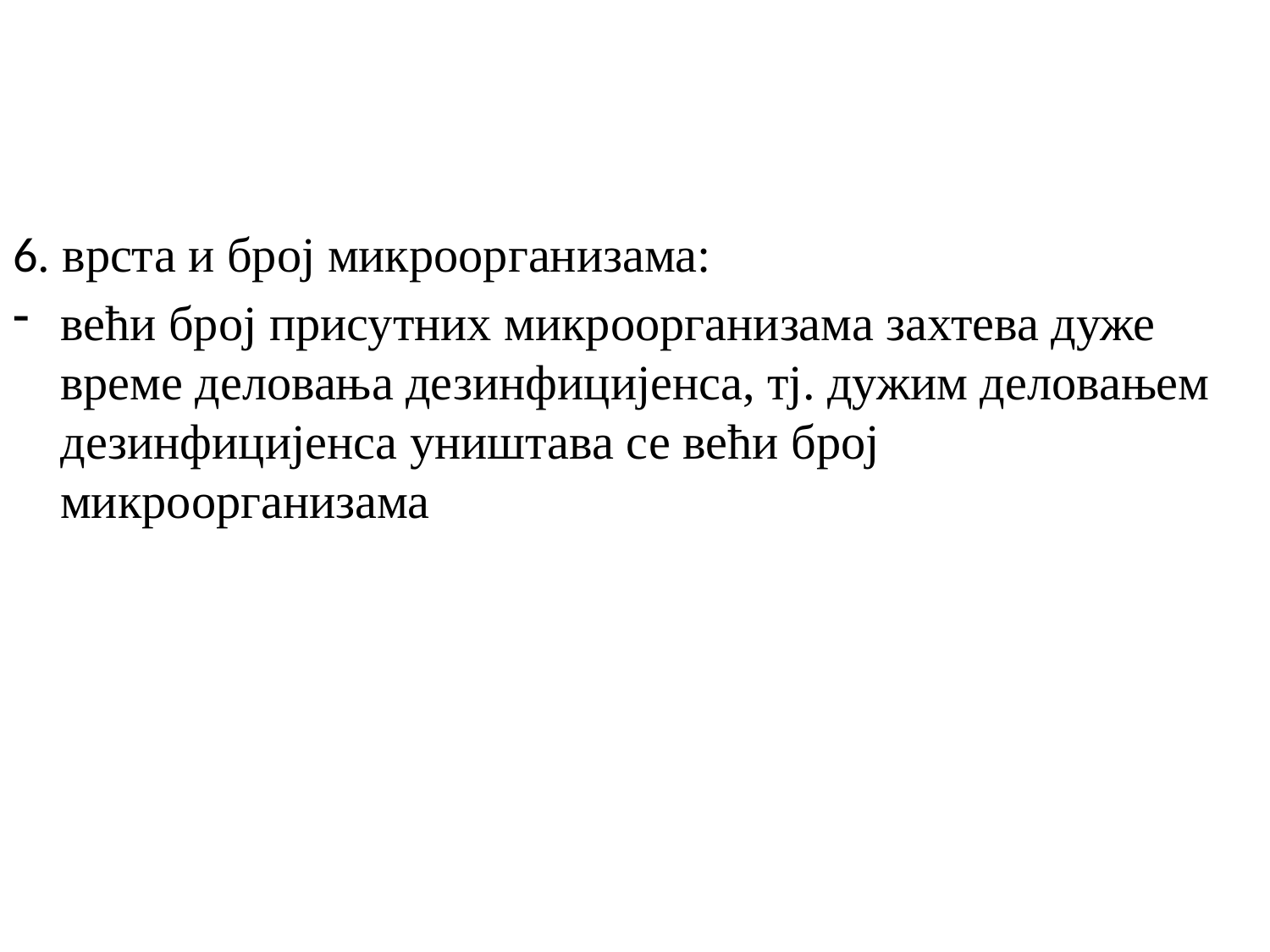

6. врста и број микроорганизама:
већи број присутних микроорганизама захтева дуже време деловања дезинфицијенса, тј. дужим деловањем дезинфицијенса уништава се већи број микроорганизама